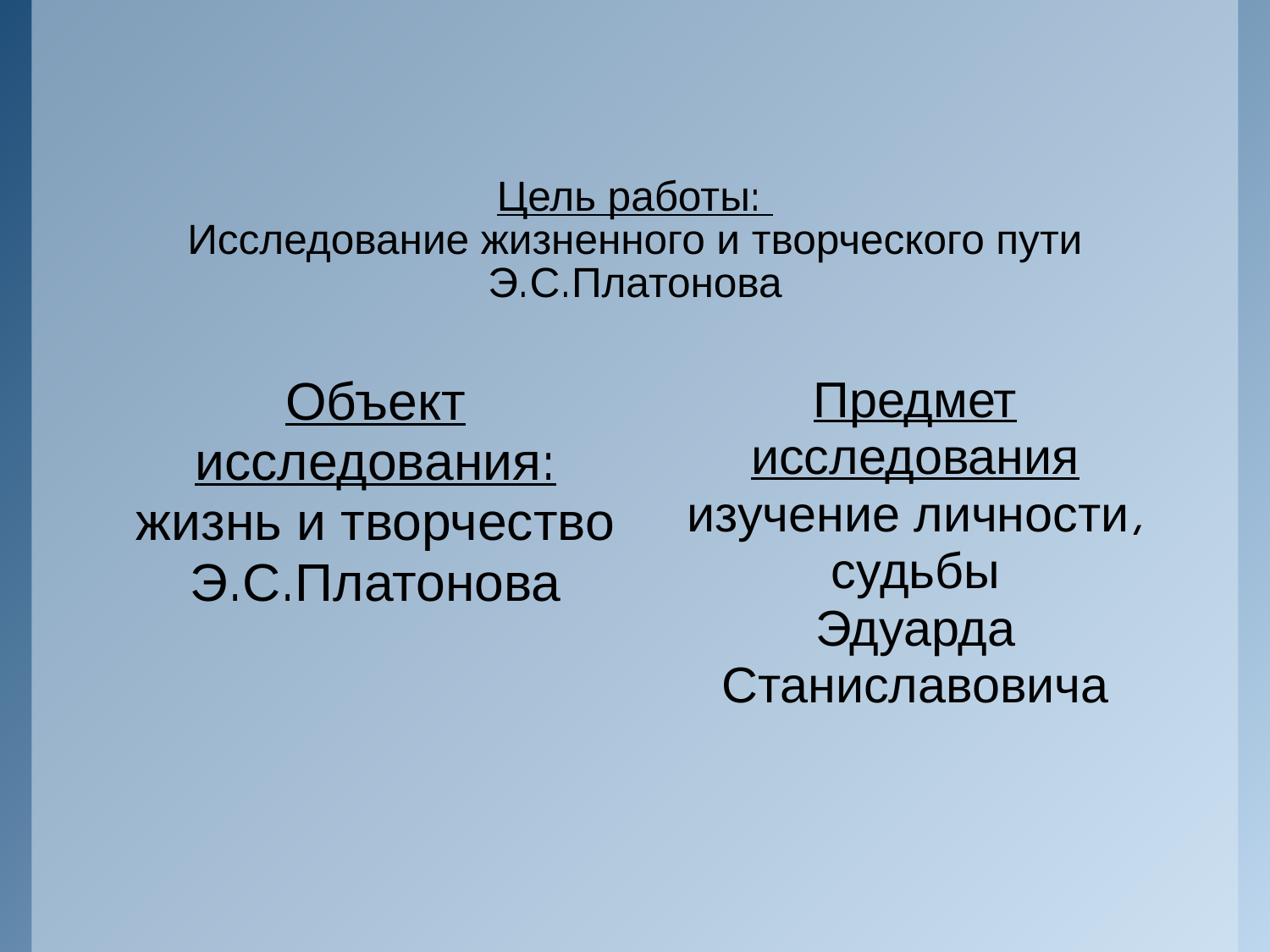

# Цель работы: Исследование жизненного и творческого пути Э.С.Платонова
Объект исследования:
жизнь и творчество Э.С.Платонова
Предмет исследования изучение личности, судьбы
Эдуарда Станиславовича